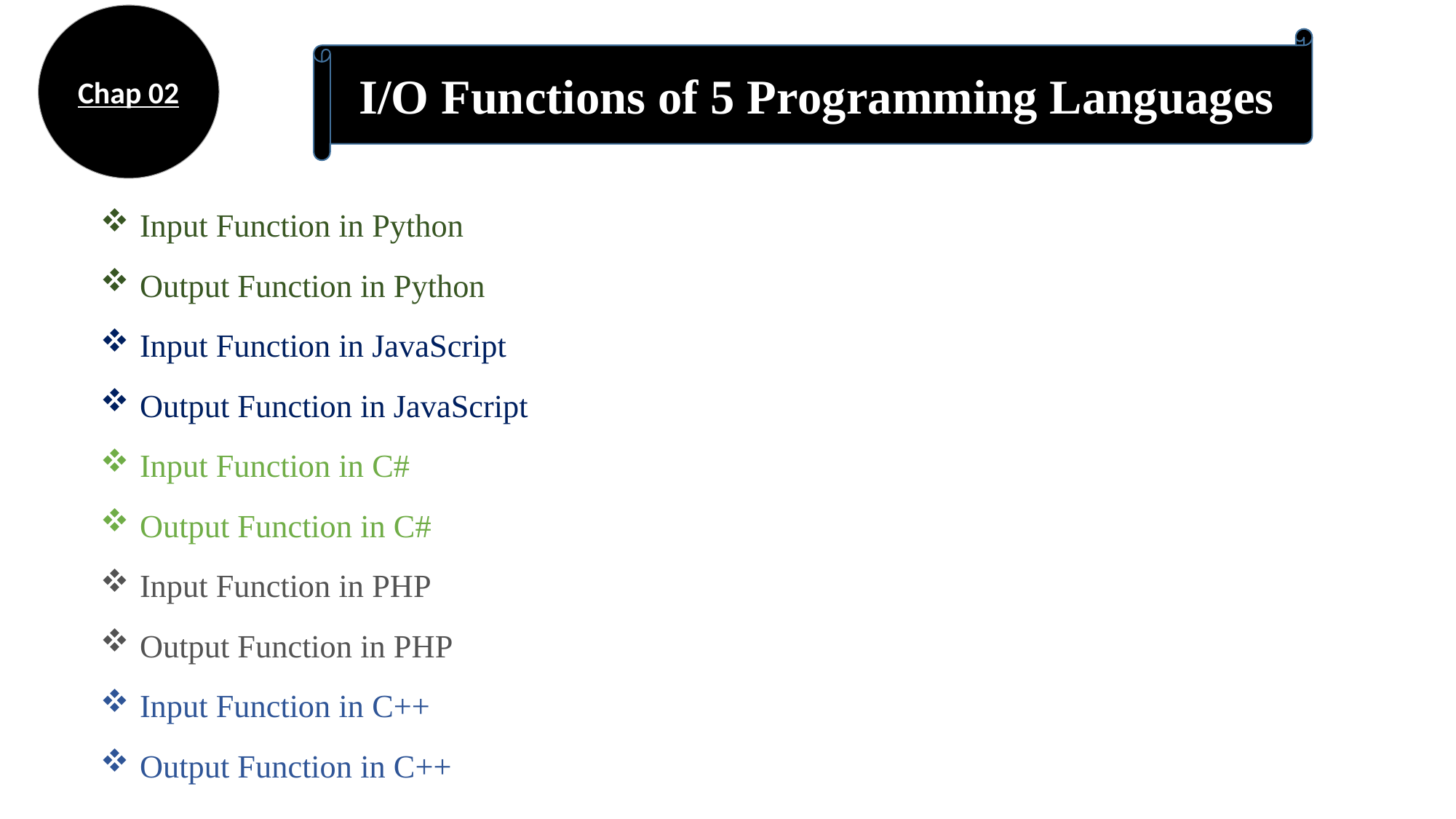

Chap 02
I/O Functions of 5 Programming Languages
Input Function in Python
Output Function in Python
Input Function in JavaScript
Output Function in JavaScript
Input Function in C#
Output Function in C#
Input Function in PHP
Output Function in PHP
Input Function in C++
Output Function in C++